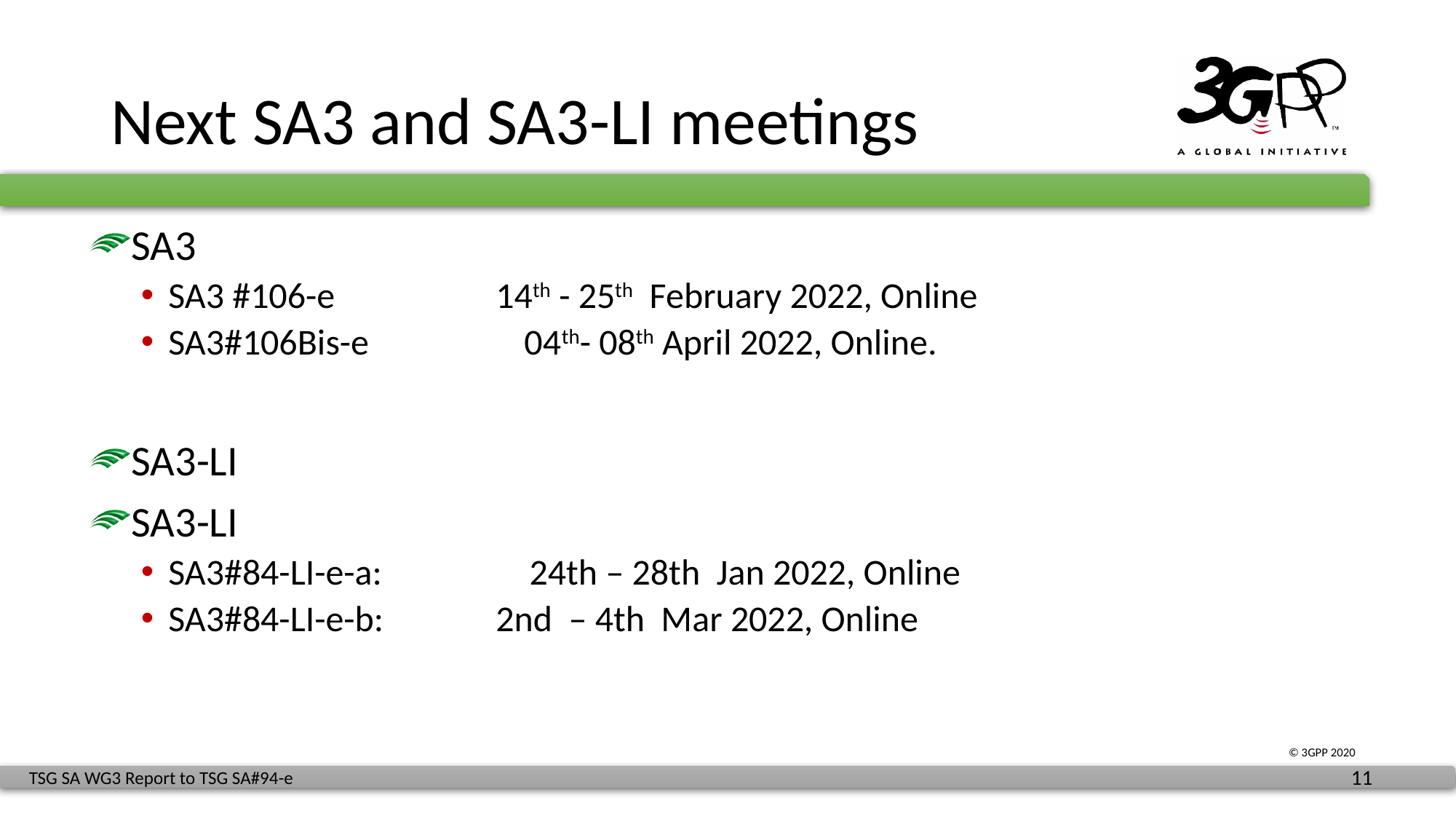

# Next SA3 and SA3-LI meetings
SA3
SA3 #106-e		14th - 25th  February 2022, Online
SA3#106Bis-e                   04th- 08th April 2022, Online.

SA3-LI
SA3-LI
SA3#84-LI-e-a:                  24th – 28th  Jan 2022, Online
SA3#84-LI-e-b:		2nd  – 4th  Mar 2022, Online